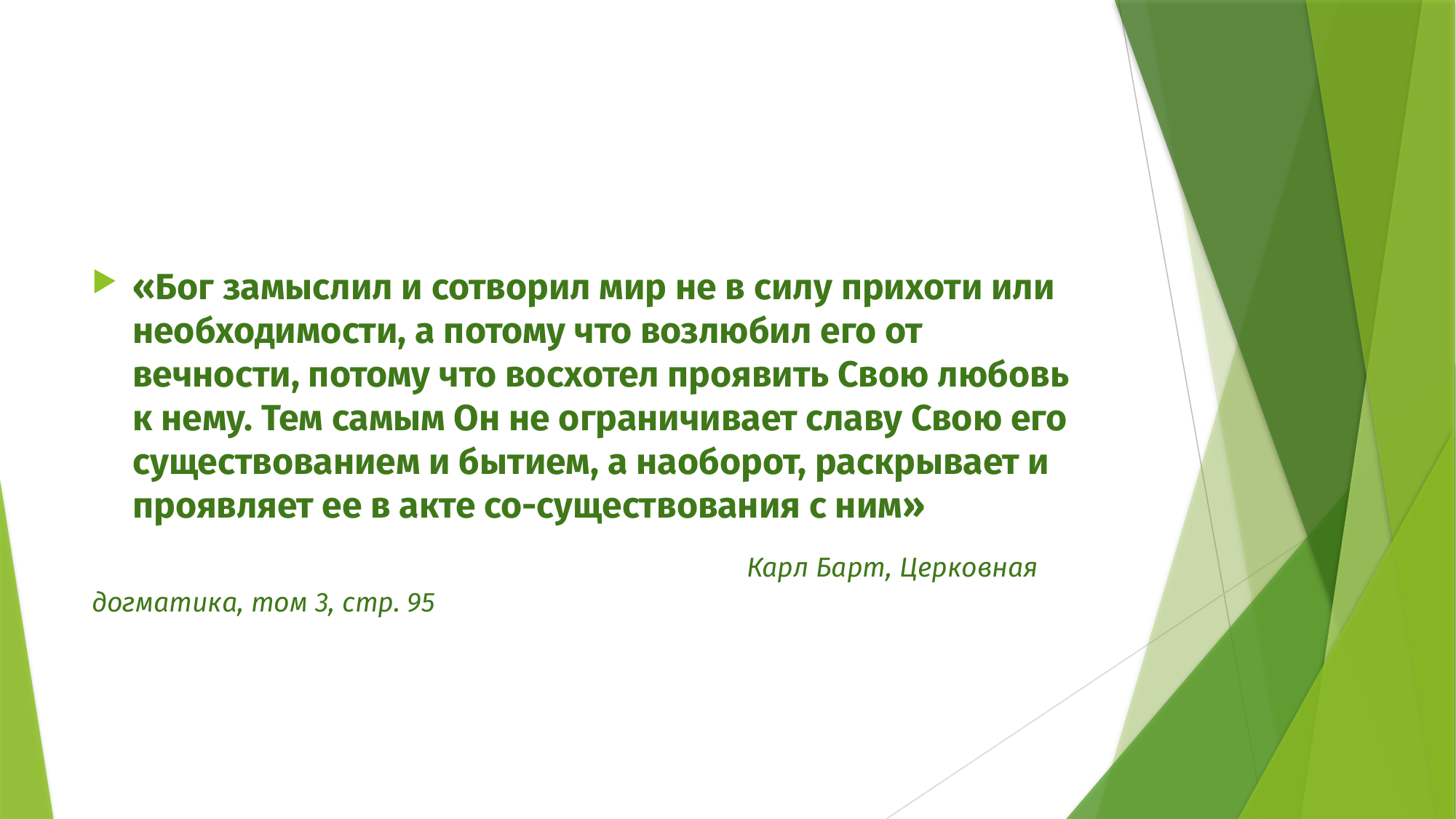

#
«Бог замыслил и сотворил мир не в силу прихоти или необходимости, а потому что возлюбил его от вечности, потому что восхотел проявить Свою любовь к нему. Тем самым Он не ограничивает славу Свою его существованием и бытием, а наоборот, раскрывает и проявляет ее в акте со-существования с ним»
						Карл Барт, Церковная догматика, том 3, стр. 95